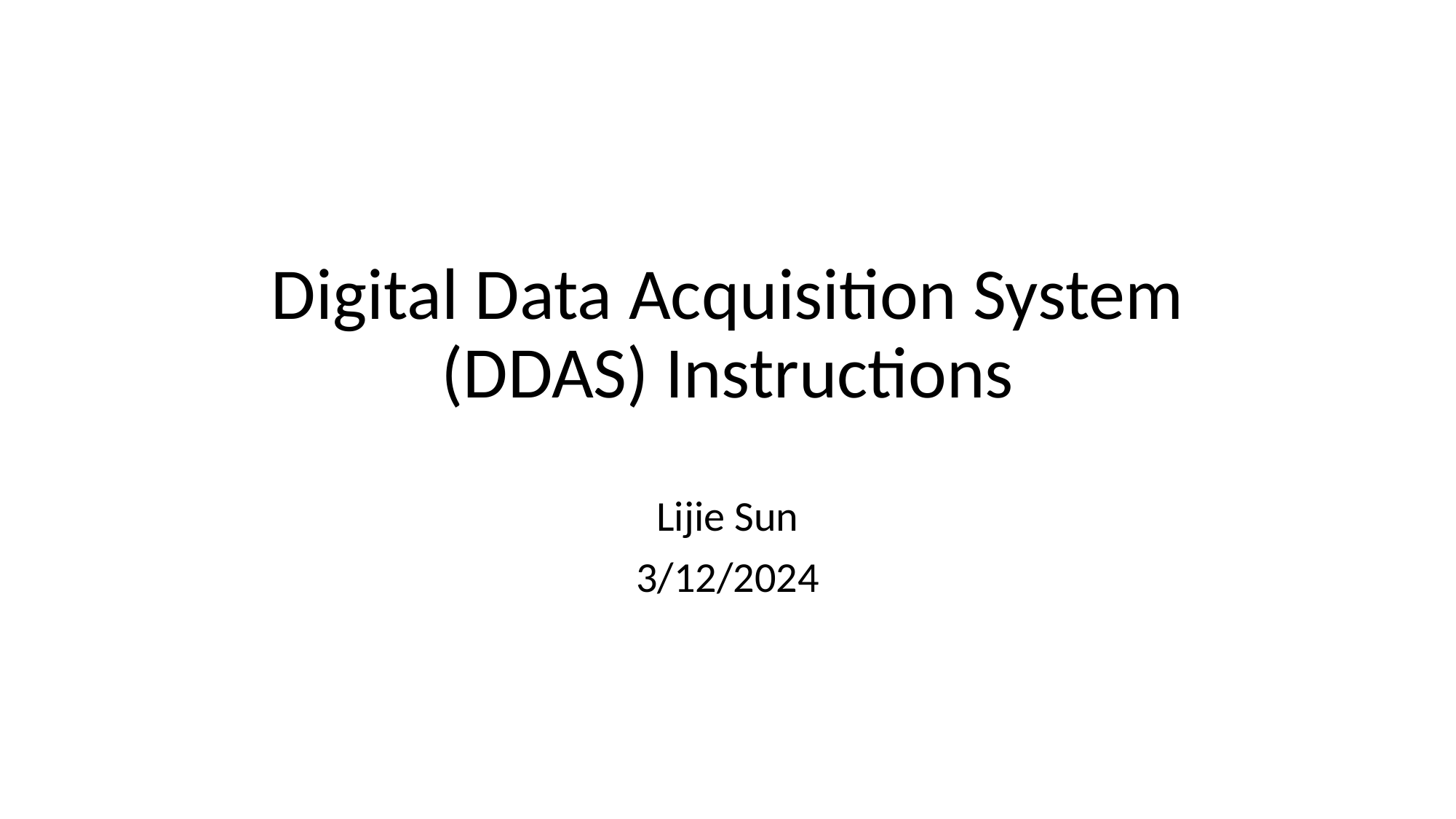

# Digital Data Acquisition System (DDAS) Instructions
Lijie Sun
3/12/2024